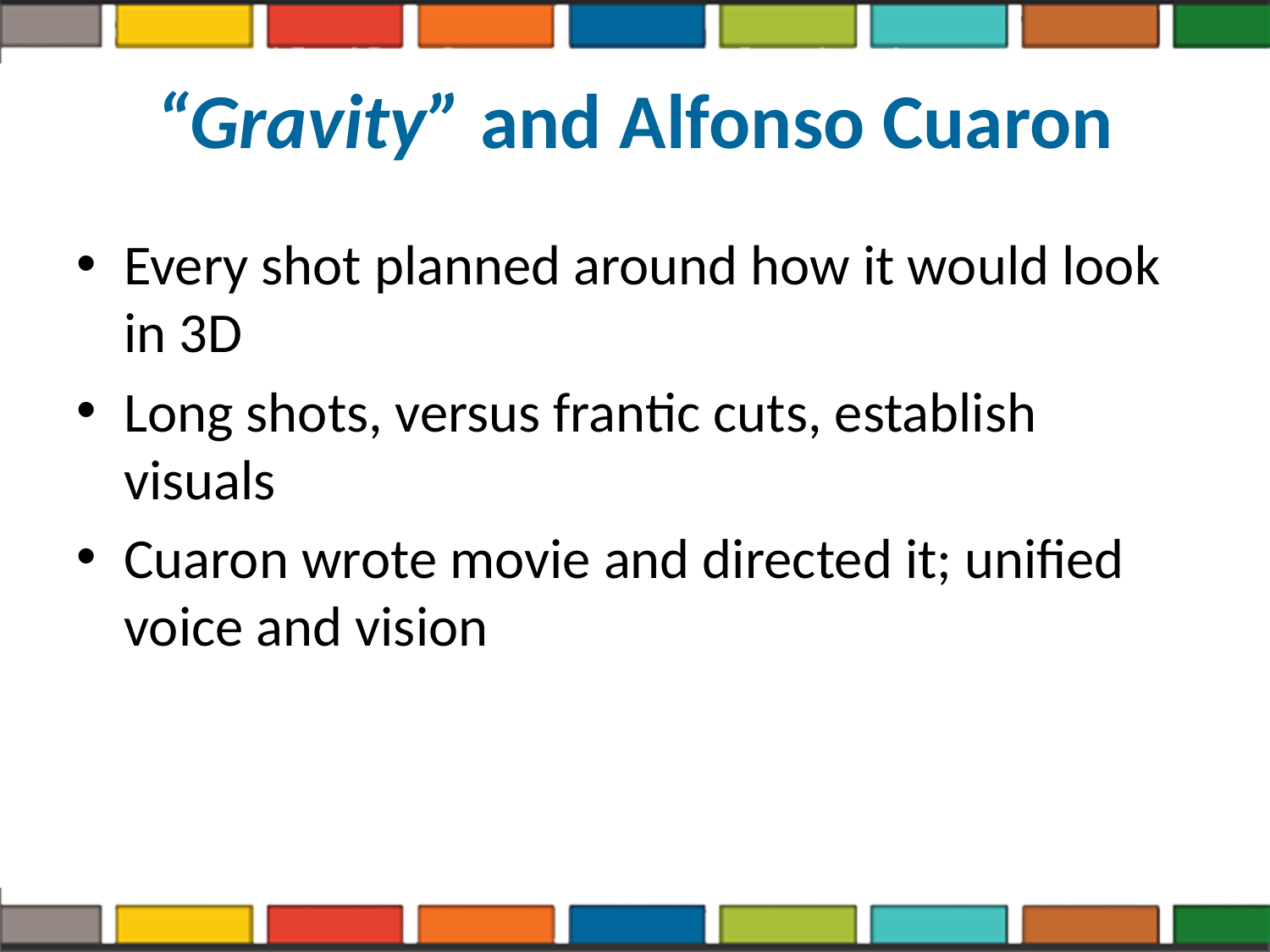

# “Gravity” and Alfonso Cuaron
Every shot planned around how it would look in 3D
Long shots, versus frantic cuts, establish visuals
Cuaron wrote movie and directed it; unified voice and vision